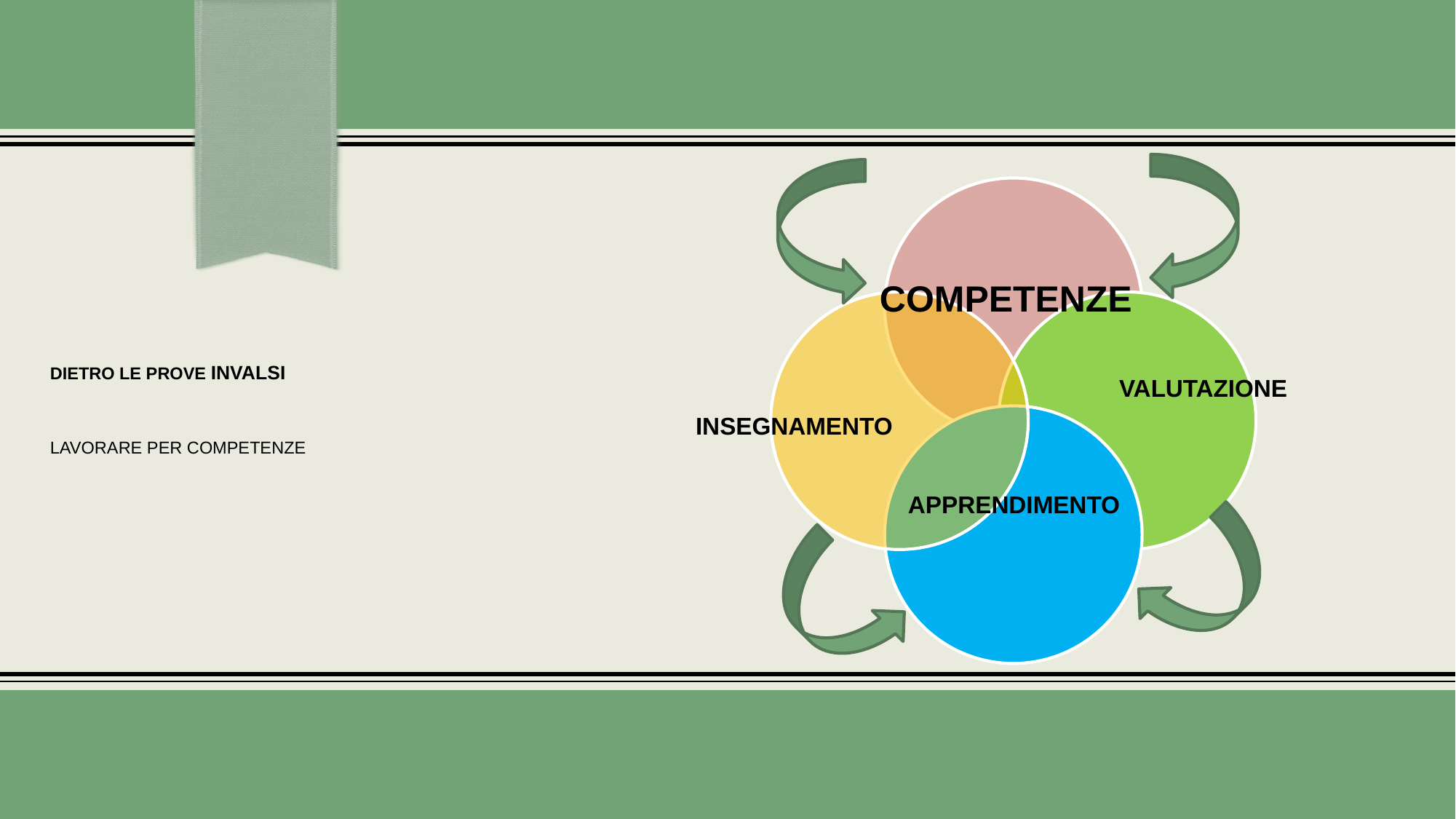

# DIETRO LE PROVE INVALSI LAVORARE PER COMPETENZE
COMPETENZE
VALUTAZIONE
   INSEGNAMENTO
APPRENDIMENTO